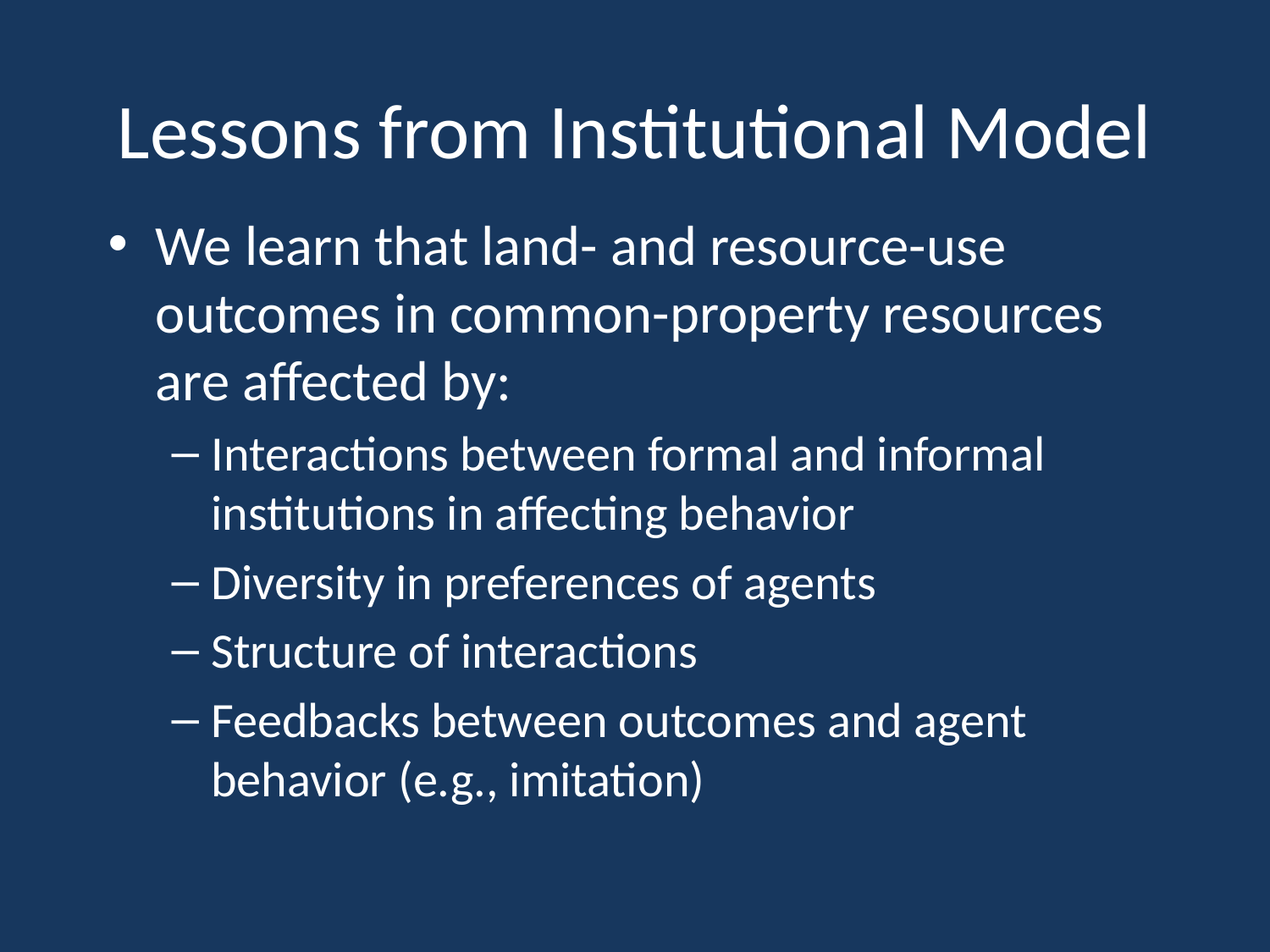

# Lessons from Institutional Model
We learn that land- and resource-use outcomes in common-property resources are affected by:
Interactions between formal and informal institutions in affecting behavior
Diversity in preferences of agents
Structure of interactions
Feedbacks between outcomes and agent behavior (e.g., imitation)